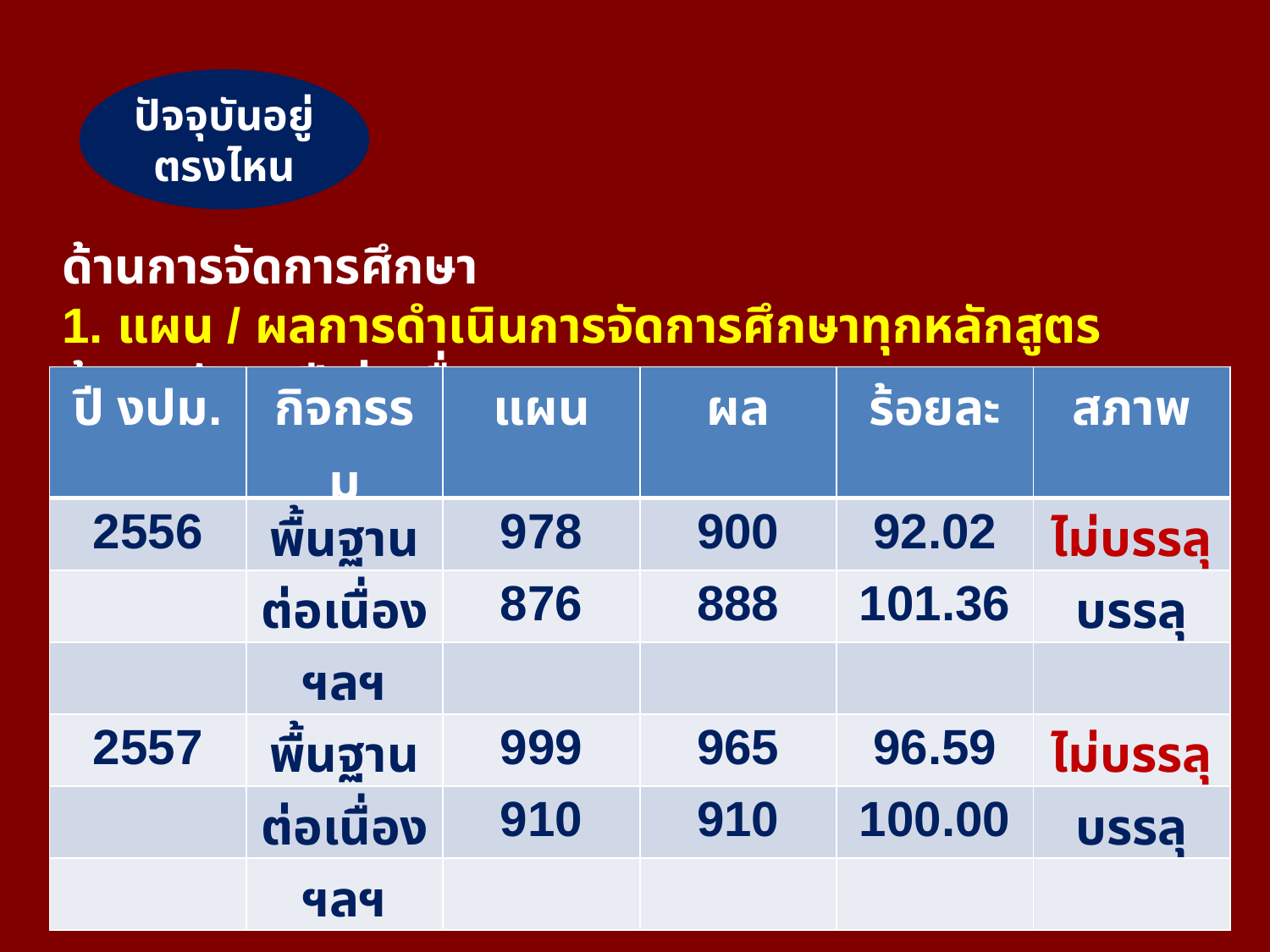

ปัจจุบันอยู่ตรงไหน
ด้านการจัดการศึกษา
1. แผน / ผลการดำเนินการจัดการศึกษาทุกหลักสูตร  ย้อนหลัง 3 ปี ต่อเนื่อง
| ปี งปม. | กิจกรรม | แผน | ผล | ร้อยละ | สภาพ |
| --- | --- | --- | --- | --- | --- |
| 2556 | พื้นฐาน | 978 | 900 | 92.02 | ไม่บรรลุ |
|  | ต่อเนื่อง | 876 | 888 | 101.36 | บรรลุ |
|  | ฯลฯ |  |  |  |  |
| 2557 | พื้นฐาน | 999 | 965 | 96.59 | ไม่บรรลุ |
|  | ต่อเนื่อง | 910 | 910 | 100.00 | บรรลุ |
|  | ฯลฯ |  |  |  |  |